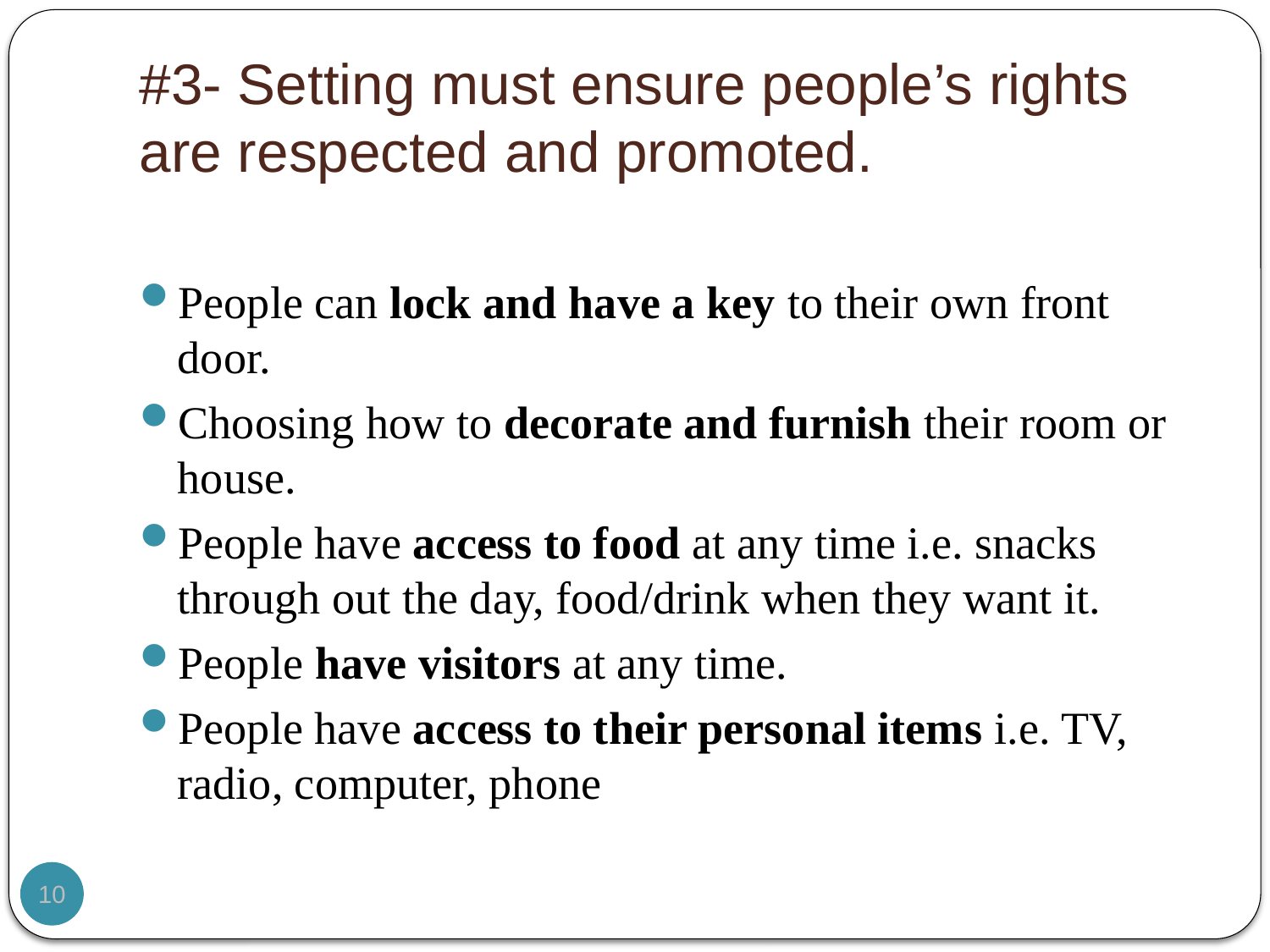

# #3- Setting must ensure people’s rights are respected and promoted.

People can lock and have a key to their own front door.
Choosing how to decorate and furnish their room or house.
People have access to food at any time i.e. snacks through out the day, food/drink when they want it.
People have visitors at any time.
People have access to their personal items i.e. TV, radio, computer, phone

10